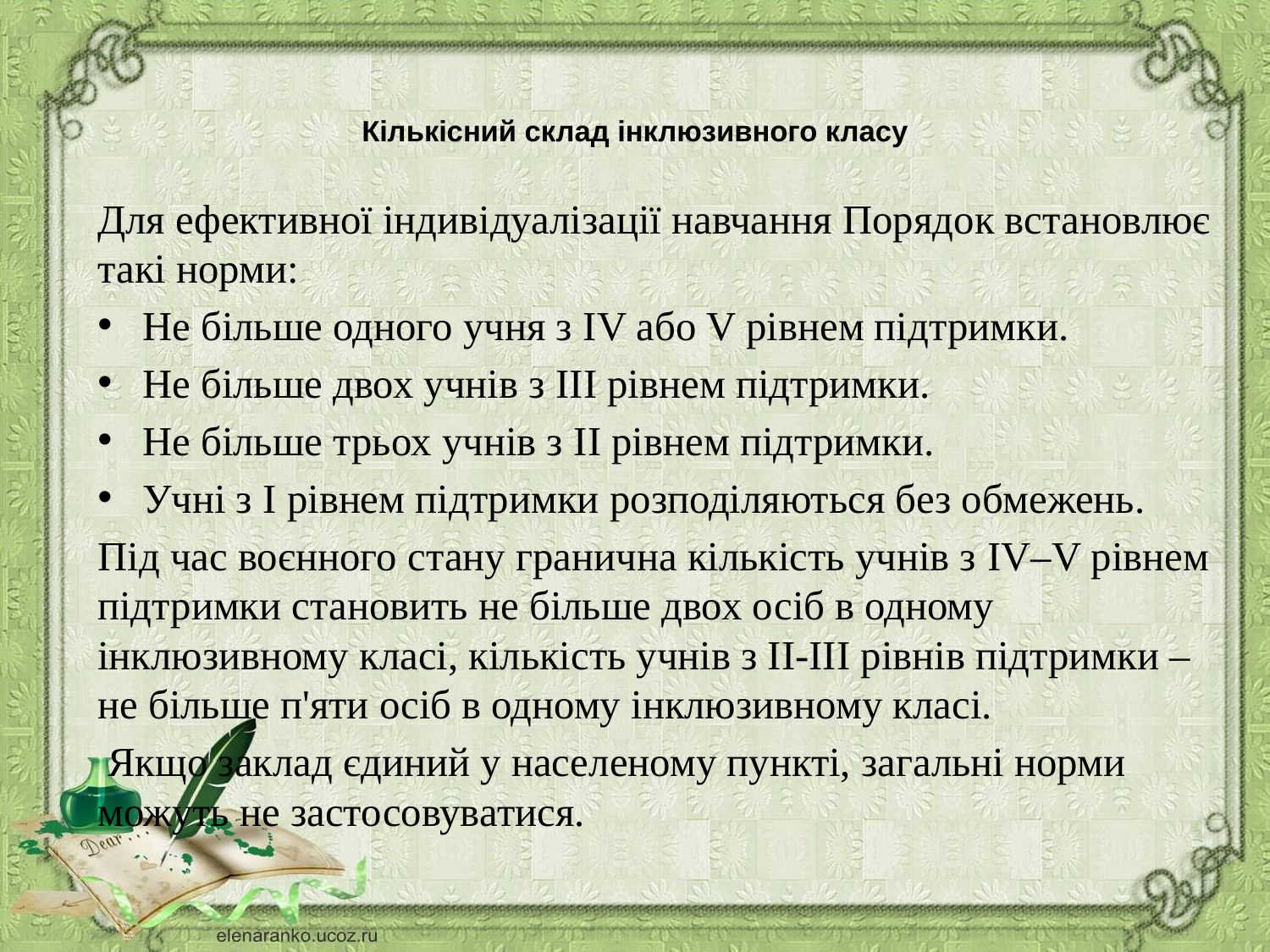

# Кількісний склад інклюзивного класу
Для ефективної індивідуалізації навчання Порядок встановлює такі норми:
Не більше одного учня з IV або V рівнем підтримки.
Не більше двох учнів з III рівнем підтримки.
Не більше трьох учнів з II рівнем підтримки.
Учні з I рівнем підтримки розподіляються без обмежень.
Під час воєнного стану гранична кількість учнів з IV–V рівнем підтримки становить не більше двох осіб в одному інклюзивному класі, кількість учнів з ІІ-ІІІ рівнів підтримки – не більше п'яти осіб в одному інклюзивному класі.
 Якщо заклад єдиний у населеному пункті, загальні норми можуть не застосовуватися.